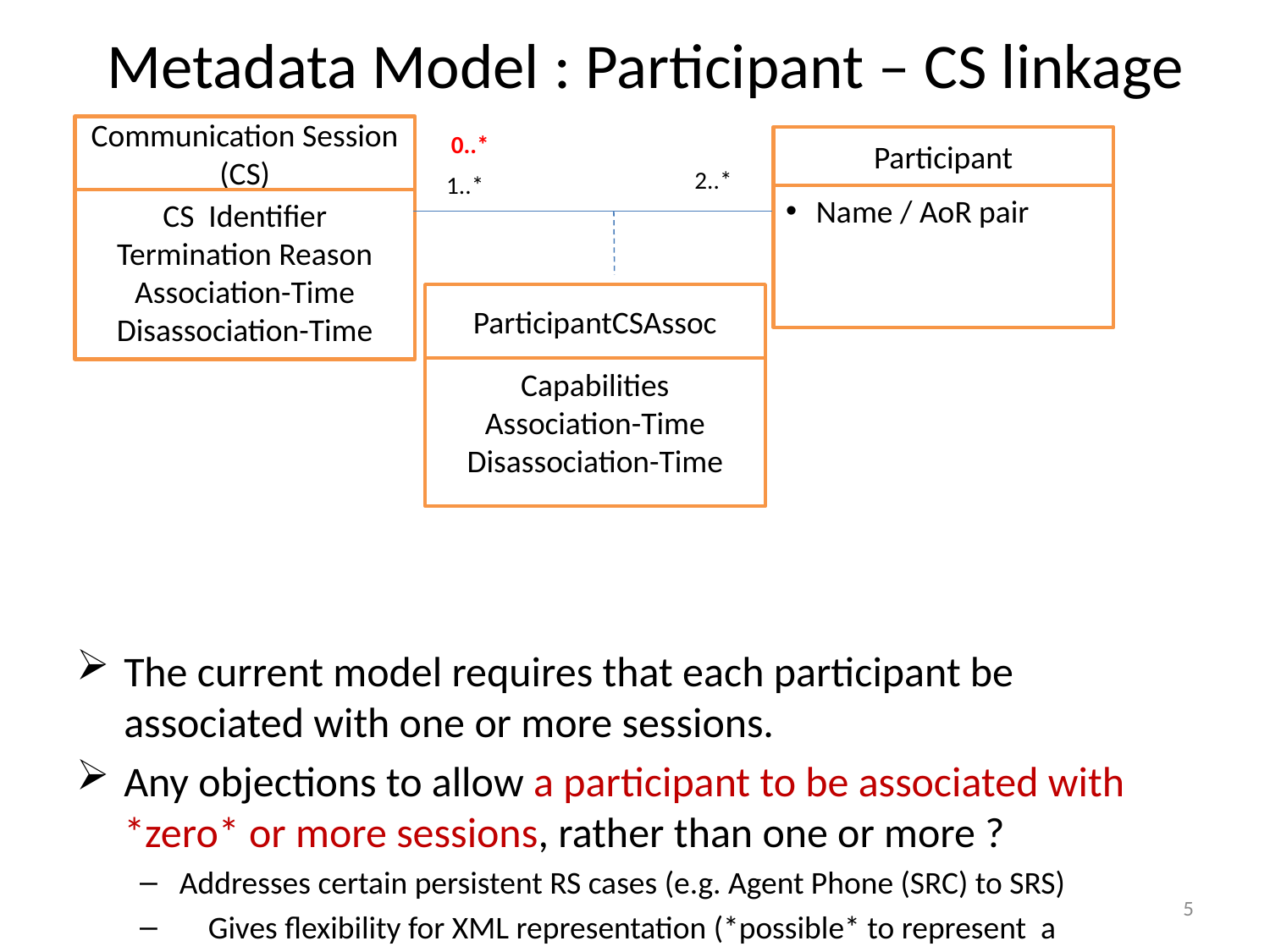

# Metadata Model : Participant – CS linkage

The current model requires that each participant be associated with one or more sessions.
Any objections to allow a participant to be associated with *zero* or more sessions, rather than one or more ?
Addresses certain persistent RS cases (e.g. Agent Phone (SRC) to SRS)
    Gives flexibility for XML representation (*possible* to represent  a participant in XML with no associations to sessions. )

Communication Session (CS)
CS  Identifier
Termination Reason
Association-Time
Disassociation-Time

0..*
Participant
Name / AoR pair
2..*
1..*
ParticipantCSAssoc
Capabilities
Association-Time
Disassociation-Time

5